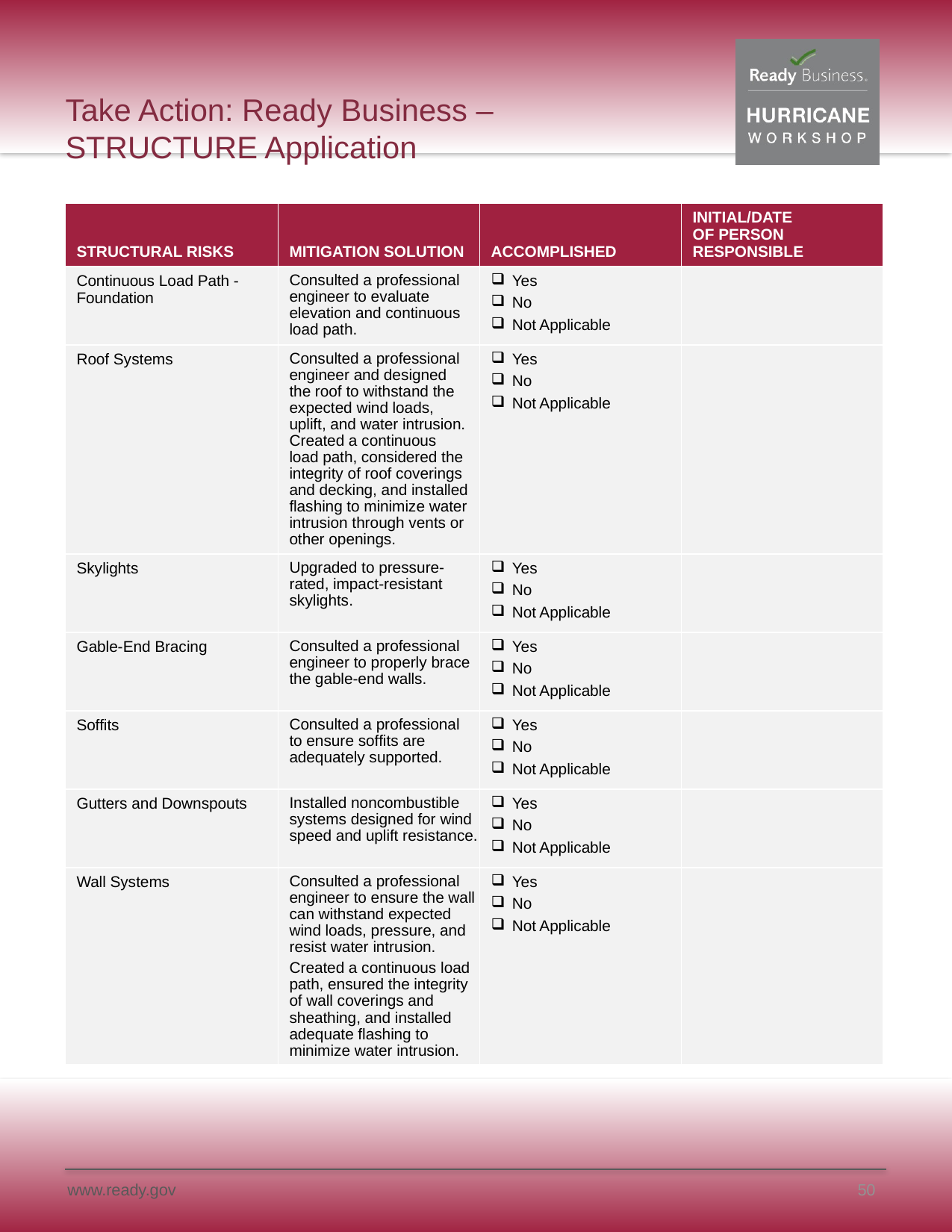

# Take Action: Ready Business – STRUCTURE Application
| STRUCTURAL RISKS | MITIGATION SOLUTION | ACCOMPLISHED | INITIAL/DATE OF PERSON RESPONSIBLE |
| --- | --- | --- | --- |
| Continuous Load Path - Foundation | Consulted a professional engineer to evaluate elevation and continuous load path. | Yes No Not Applicable |  |
| Roof Systems | Consulted a professional engineer and designed the roof to withstand the expected wind loads, uplift, and water intrusion. Created a continuous load path, considered the integrity of roof coverings and decking, and installed flashing to minimize water intrusion through vents or other openings. | Yes No Not Applicable |  |
| Skylights | Upgraded to pressure-rated, impact-resistant skylights. | Yes No Not Applicable |  |
| Gable-End Bracing | Consulted a professional engineer to properly brace the gable-end walls. | Yes No Not Applicable |  |
| Soffits | Consulted a professional to ensure soffits are adequately supported. | Yes No Not Applicable |  |
| Gutters and Downspouts | Installed noncombustible systems designed for wind speed and uplift resistance. | Yes No Not Applicable |  |
| Wall Systems | Consulted a professional engineer to ensure the wall can withstand expected wind loads, pressure, and resist water intrusion. Created a continuous load path, ensured the integrity of wall coverings and sheathing, and installed adequate flashing to minimize water intrusion. | Yes No Not Applicable |  |
50